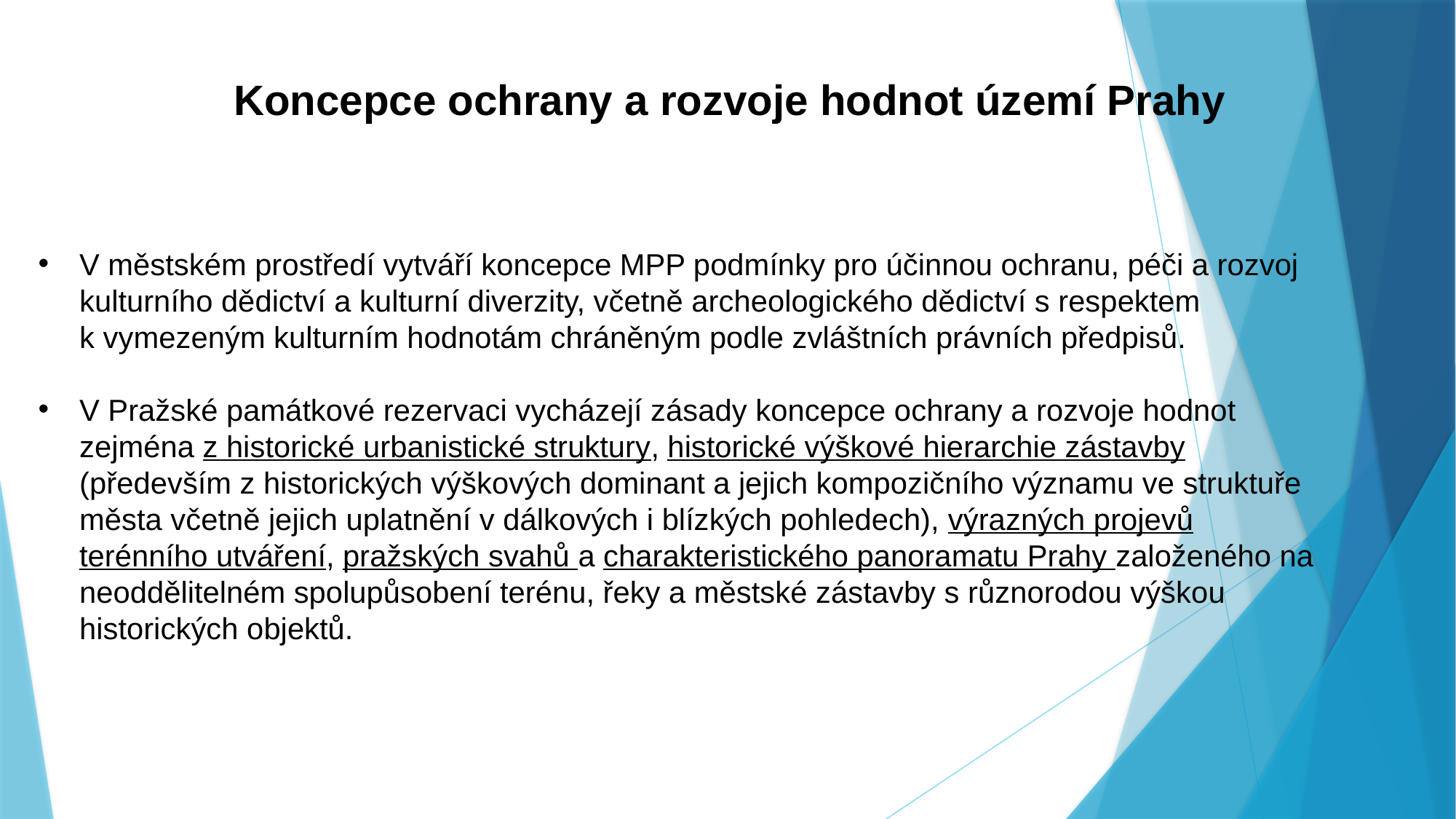

Koncepce ochrany a rozvoje hodnot území Prahy
V městském prostředí vytváří koncepce MPP podmínky pro účinnou ochranu, péči a rozvoj kulturního dědictví a kulturní diverzity, včetně archeologického dědictví s respektem k vymezeným kulturním hodnotám chráněným podle zvláštních právních předpisů.

V Pražské památkové rezervaci vycházejí zásady koncepce ochrany a rozvoje hodnot zejména z historické urbanistické struktury, historické výškové hierarchie zástavby (především z historických výškových dominant a jejich kompozičního významu ve struktuře města včetně jejich uplatnění v dálkových i blízkých pohledech), výrazných projevů terénního utváření, pražských svahů a charakteristického panoramatu Prahy založeného na neoddělitelném spolupůsobení terénu, řeky a městské zástavby s různorodou výškou historických objektů.